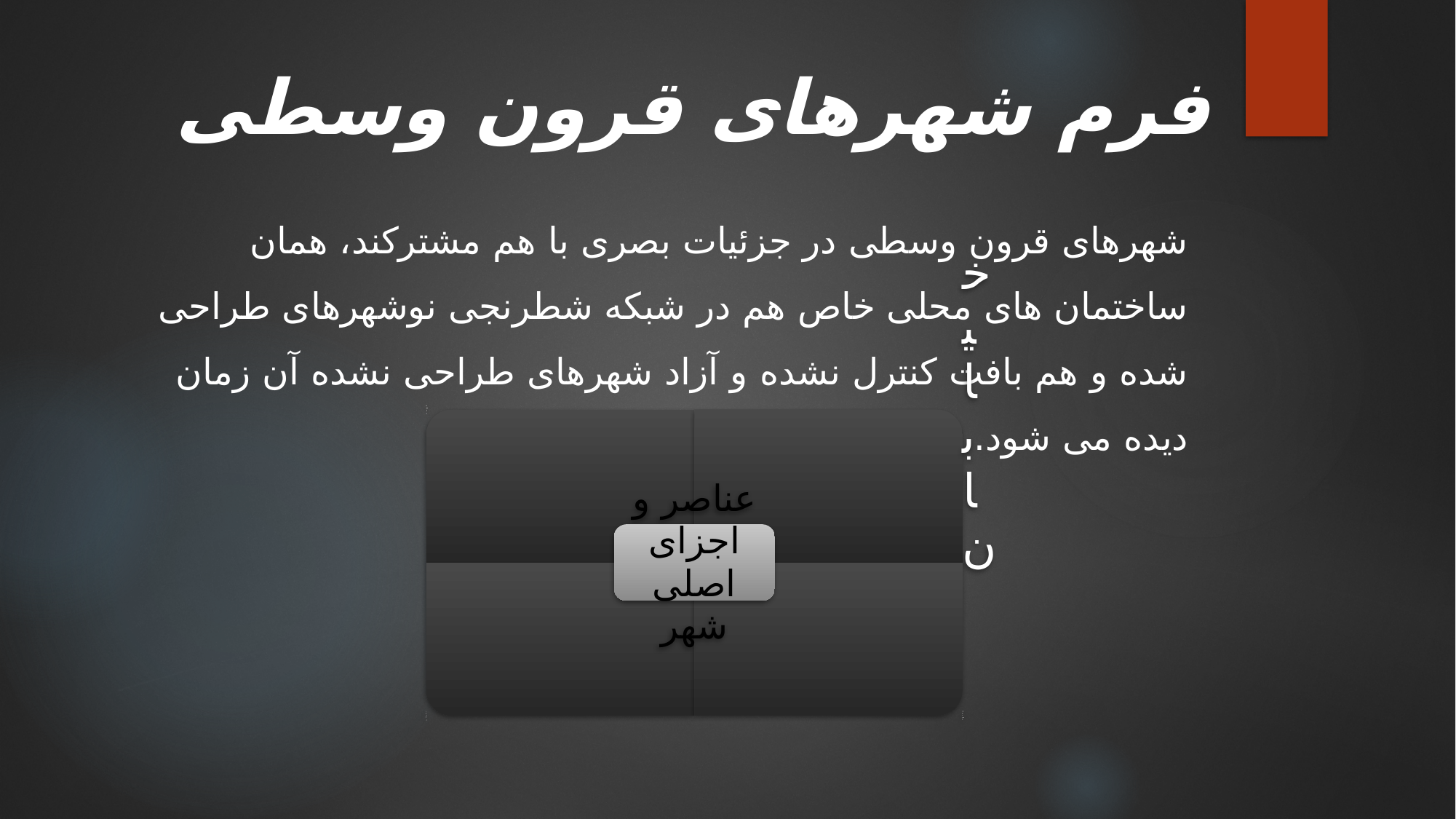

# فرم شهرهای قرون وسطی
شهرهای قرون وسطی در جزئیات بصری با هم مشترکند، همان ساختمان های محلی خاص هم در شبکه شطرنجی نوشهرهای طراحی شده و هم بافت کنترل نشده و آزاد شهرهای طراحی نشده آن زمان دیده می شود.
حصار
بازار
کلیسا